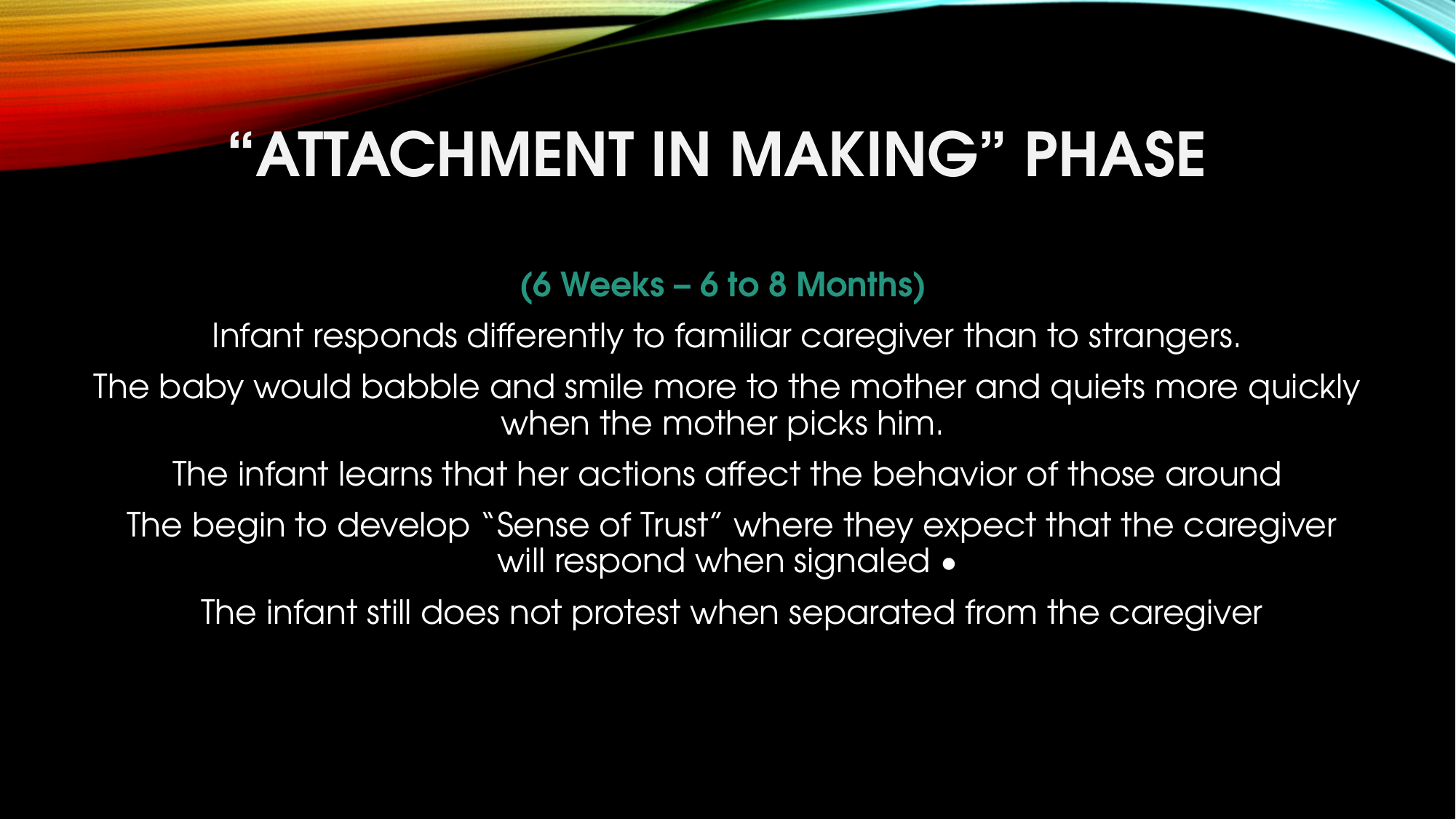

# “ATTACHMENT IN MAKING” PHASE
(6 Weeks – 6 to 8 Months)
 Infant responds differently to familiar caregiver than to strangers.
The baby would babble and smile more to the mother and quiets more quickly when the mother picks him.
 The infant learns that her actions affect the behavior of those around
 The begin to develop “Sense of Trust” where they expect that the caregiver will respond when signaled •
 The infant still does not protest when separated from the caregiver